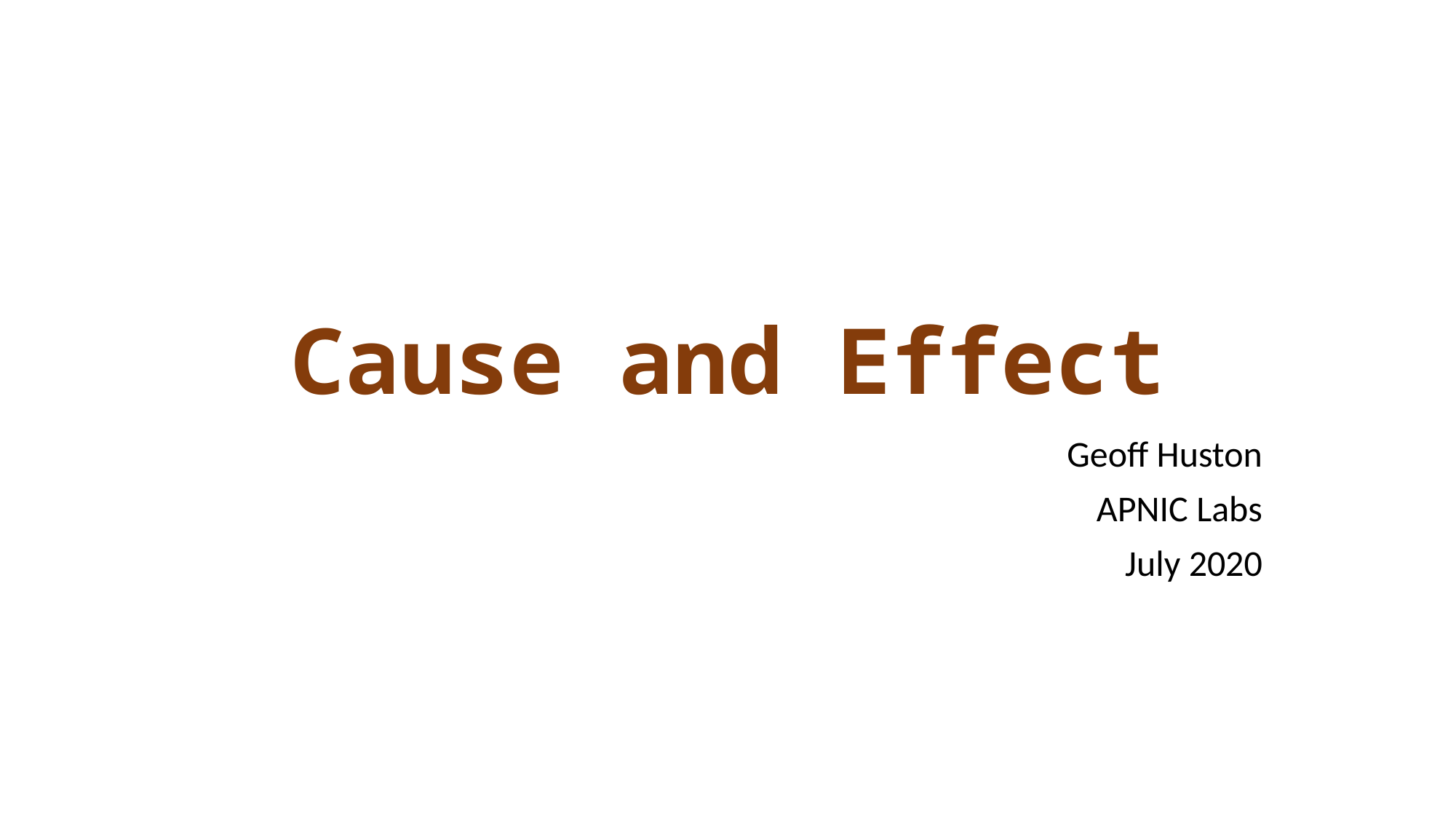

# Cause and Effect
Geoff Huston
APNIC Labs
July 2020